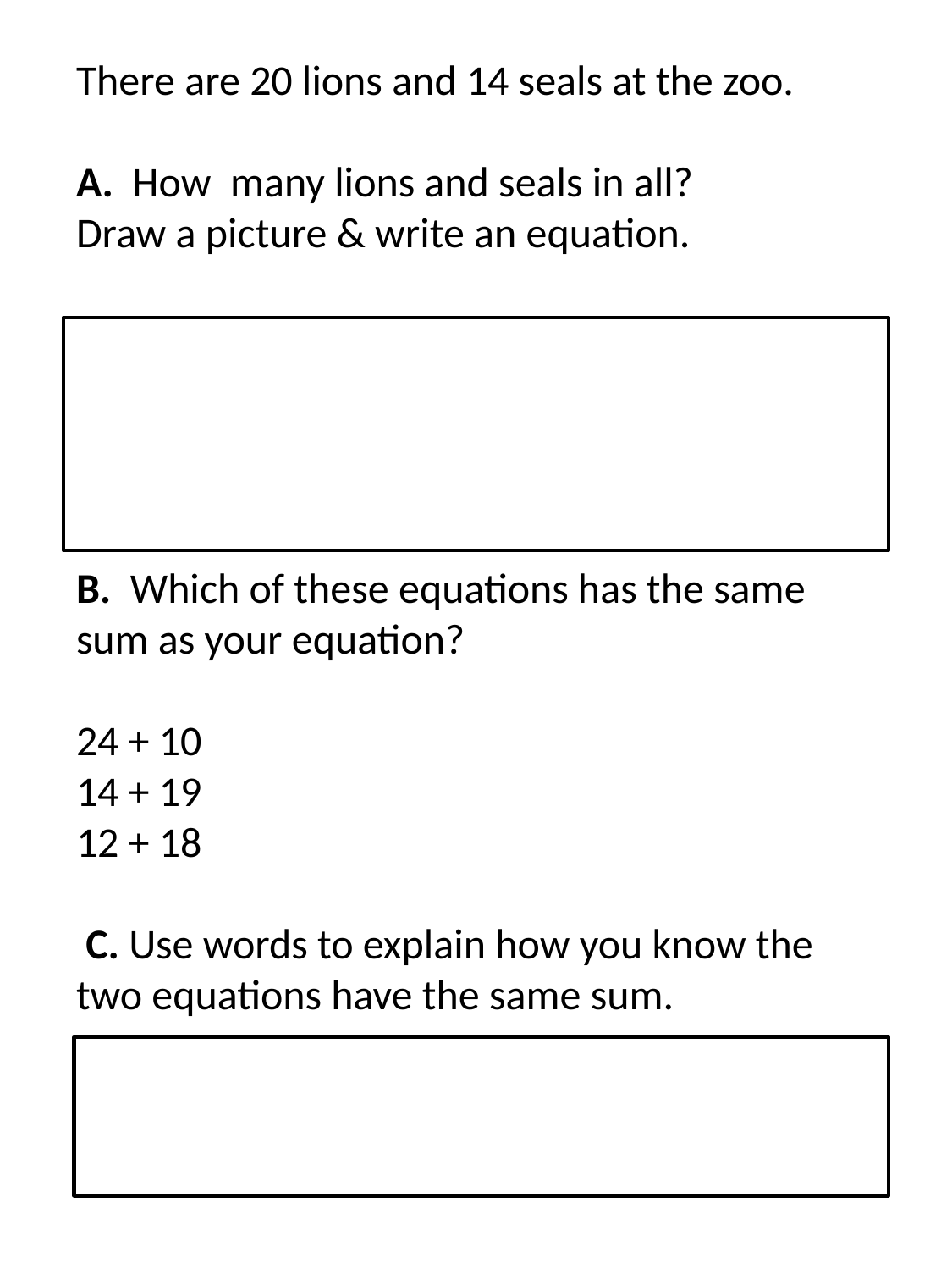

# There are 20 lions and 14 seals at the zoo. A.  How  many lions and seals in all? Draw a picture & write an equation. B.  Which of these equations has the same sum as your equation? 24 + 10 14 + 19 12 + 18 C. Use words to explain how you know the two equations have the same sum.